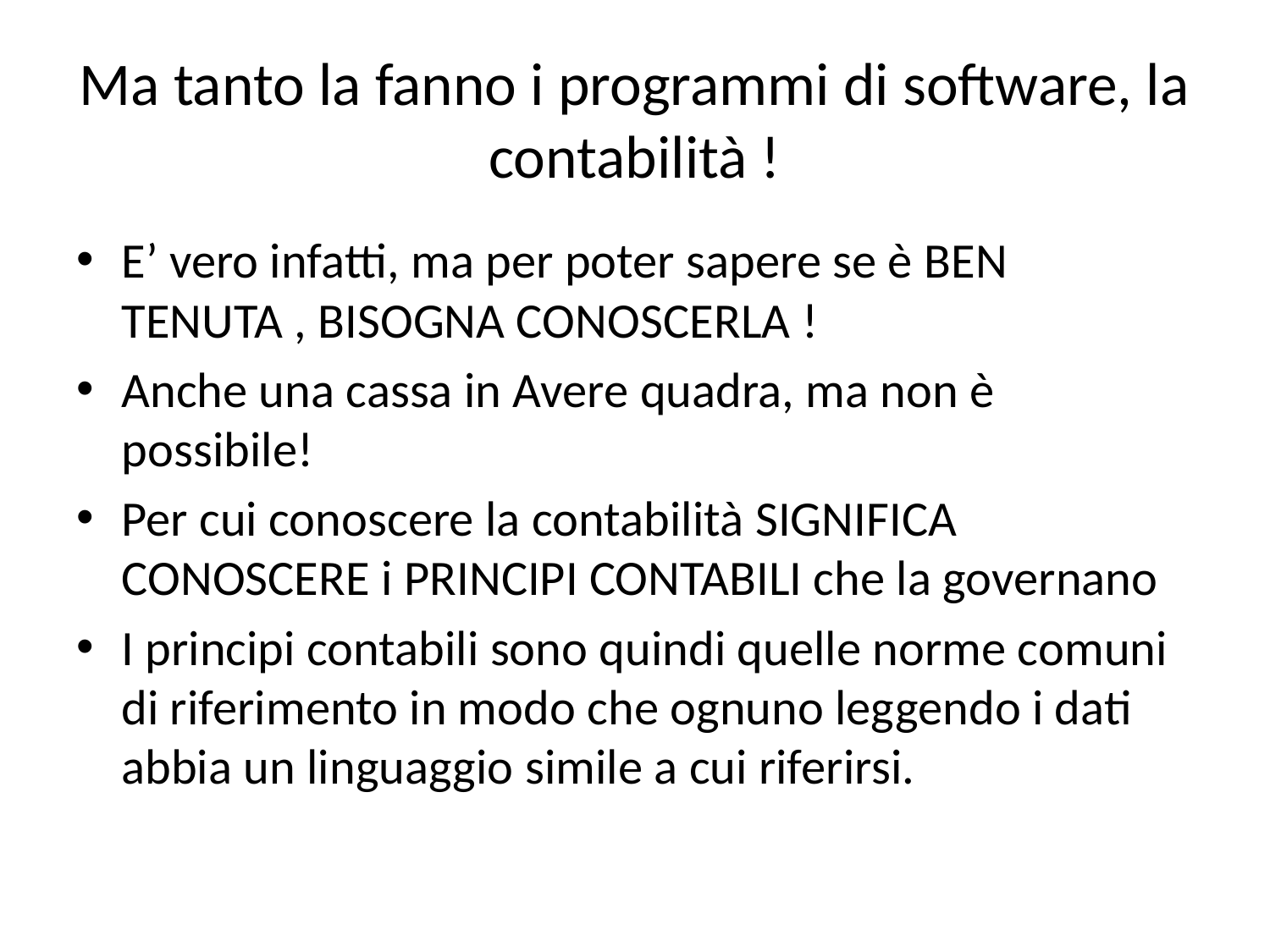

# Ma tanto la fanno i programmi di software, la contabilità !
E’ vero infatti, ma per poter sapere se è BEN TENUTA , BISOGNA CONOSCERLA !
Anche una cassa in Avere quadra, ma non è possibile!
Per cui conoscere la contabilità SIGNIFICA CONOSCERE i PRINCIPI CONTABILI che la governano
I principi contabili sono quindi quelle norme comuni di riferimento in modo che ognuno leggendo i dati abbia un linguaggio simile a cui riferirsi.